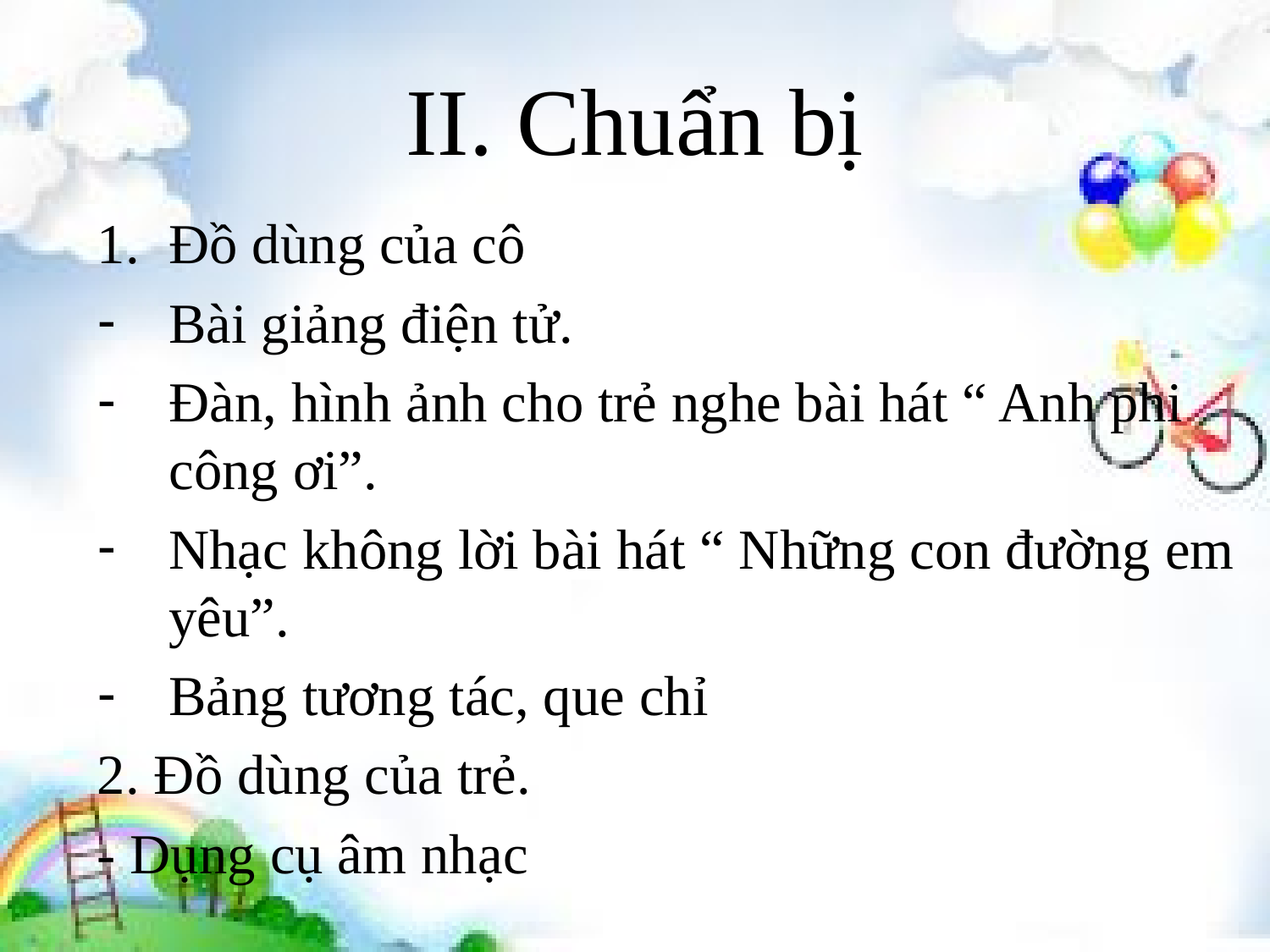

# II. Chuẩn bị
Đồ dùng của cô
Bài giảng điện tử.
Đàn, hình ảnh cho trẻ nghe bài hát “ Anh phi công ơi”.
Nhạc không lời bài hát “ Những con đường em yêu”.
Bảng tương tác, que chỉ
2. Đồ dùng của trẻ.
- Dụng cụ âm nhạc